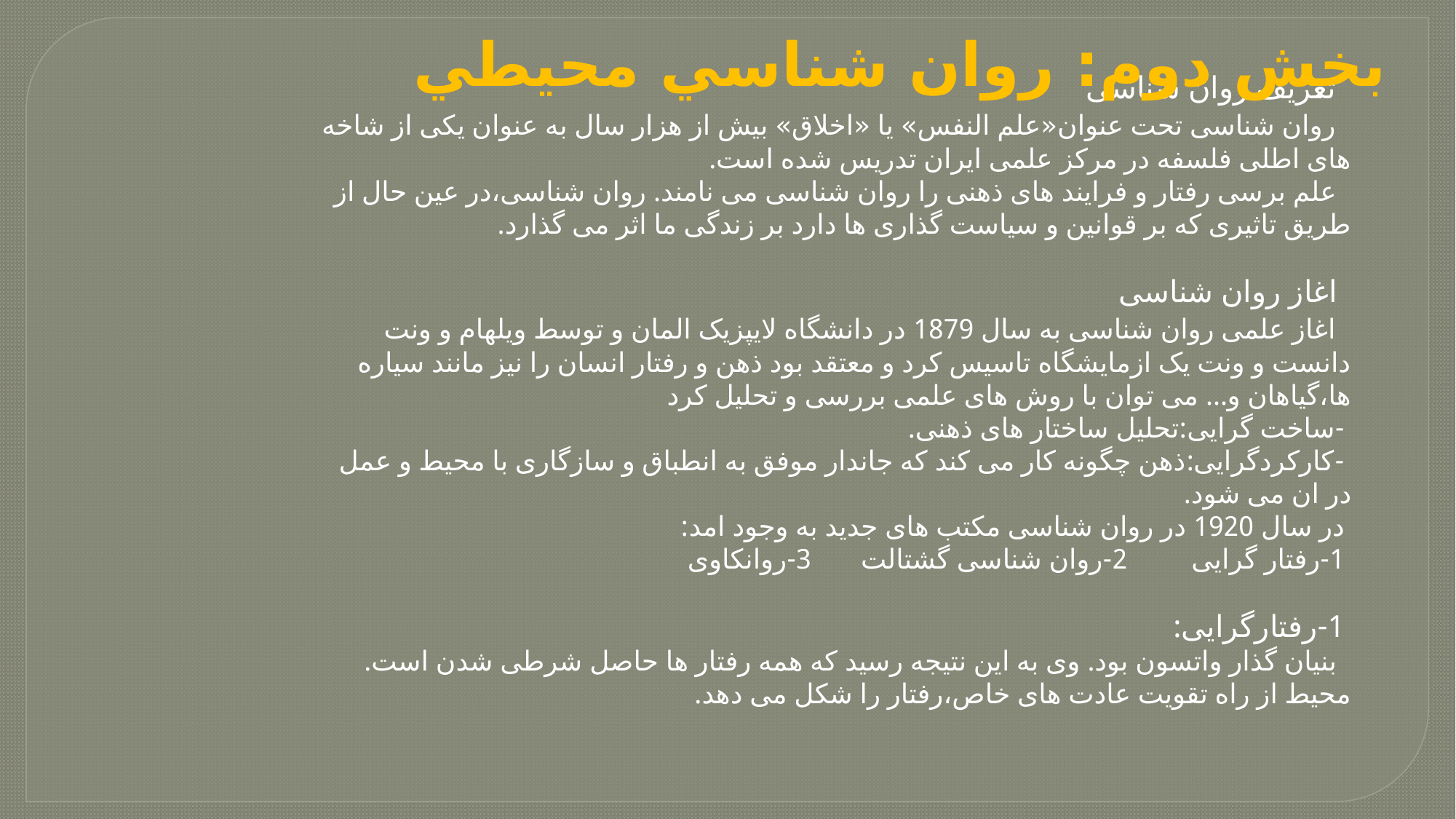

بخش دوم: روان شناسي محيطي
  تعریف روان شناسی
  روان شناسی تحت عنوان«علم النفس» یا «اخلاق» بیش از هزار سال به عنوان یکی از شاخه های اطلی فلسفه در مرکز علمی ایران تدریس شده است.
  علم برسی رفتار و فرایند های ذهنی را روان شناسی می نامند. روان شناسی،در عین حال از طریق تاثیری که بر قوانین و سیاست گذاری ها دارد بر زندگی ما اثر می گذارد.
  اغاز روان شناسی
  اغاز علمی روان شناسی به سال 1879 در دانشگاه لایپزیک المان و توسط ویلهام و ونت دانست و ونت یک ازمایشگاه تاسیس کرد و معتقد بود ذهن و رفتار انسان را نیز مانند سیاره ها،گیاهان و... می توان با روش های علمی بررسی و تحلیل کرد
 -ساخت گرایی:تحلیل ساختار های ذهنی.
 -کارکردگرایی:ذهن چگونه کار می کند که جاندار موفق به انطباق و سازگاری با محیط و عمل در ان می شود.
 در سال 1920 در روان شناسی مکتب های جدید به وجود امد:
 1-رفتار گرایی         2-روان شناسی گشتالت       3-روانکاوی
 1-رفتارگرایی:
  بنیان گذار واتسون بود. وی به این نتیجه رسید که همه رفتار ها حاصل شرطی شدن است. محیط از راه تقویت عادت های خاص،رفتار را شکل می دهد.